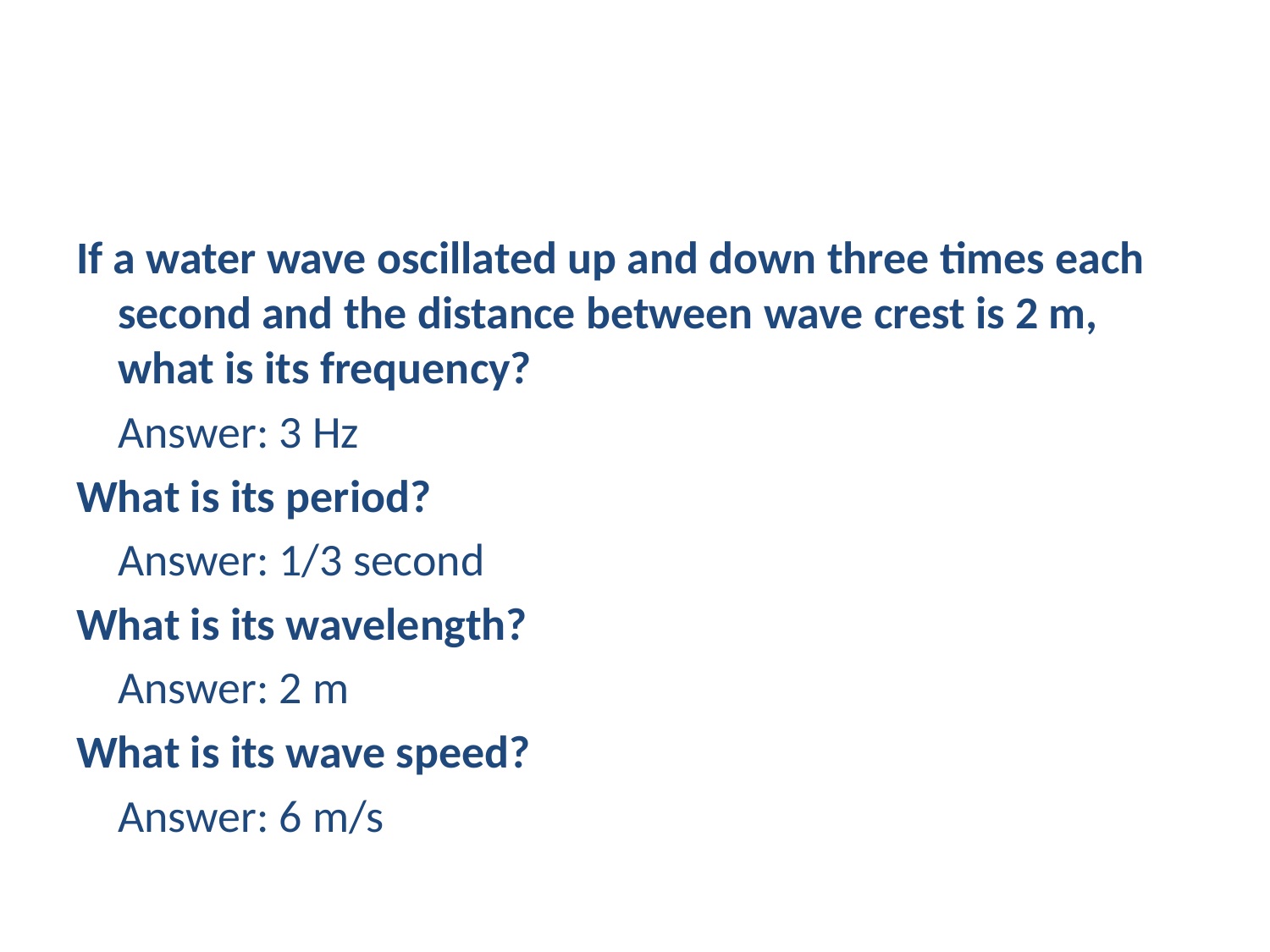

#
If a water wave oscillated up and down three times each second and the distance between wave crest is 2 m, what is its frequency?
			Answer: 3 Hz
What is its period?
			Answer: 1/3 second
What is its wavelength?
			Answer: 2 m
What is its wave speed?
			Answer: 6 m/s